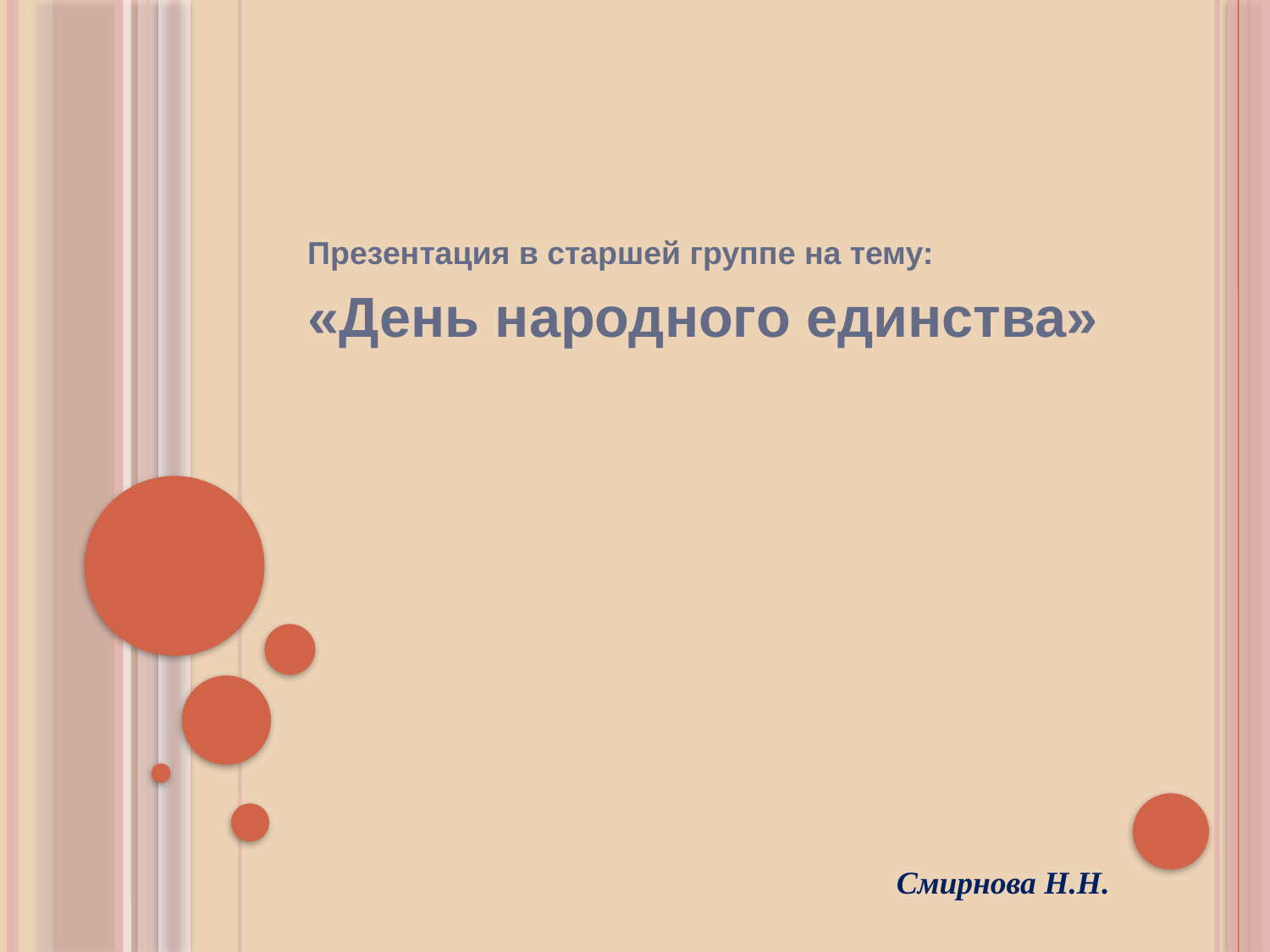

#
Презентация в старшей группе на тему:
«День народного единства»
 Смирнова Н.Н.